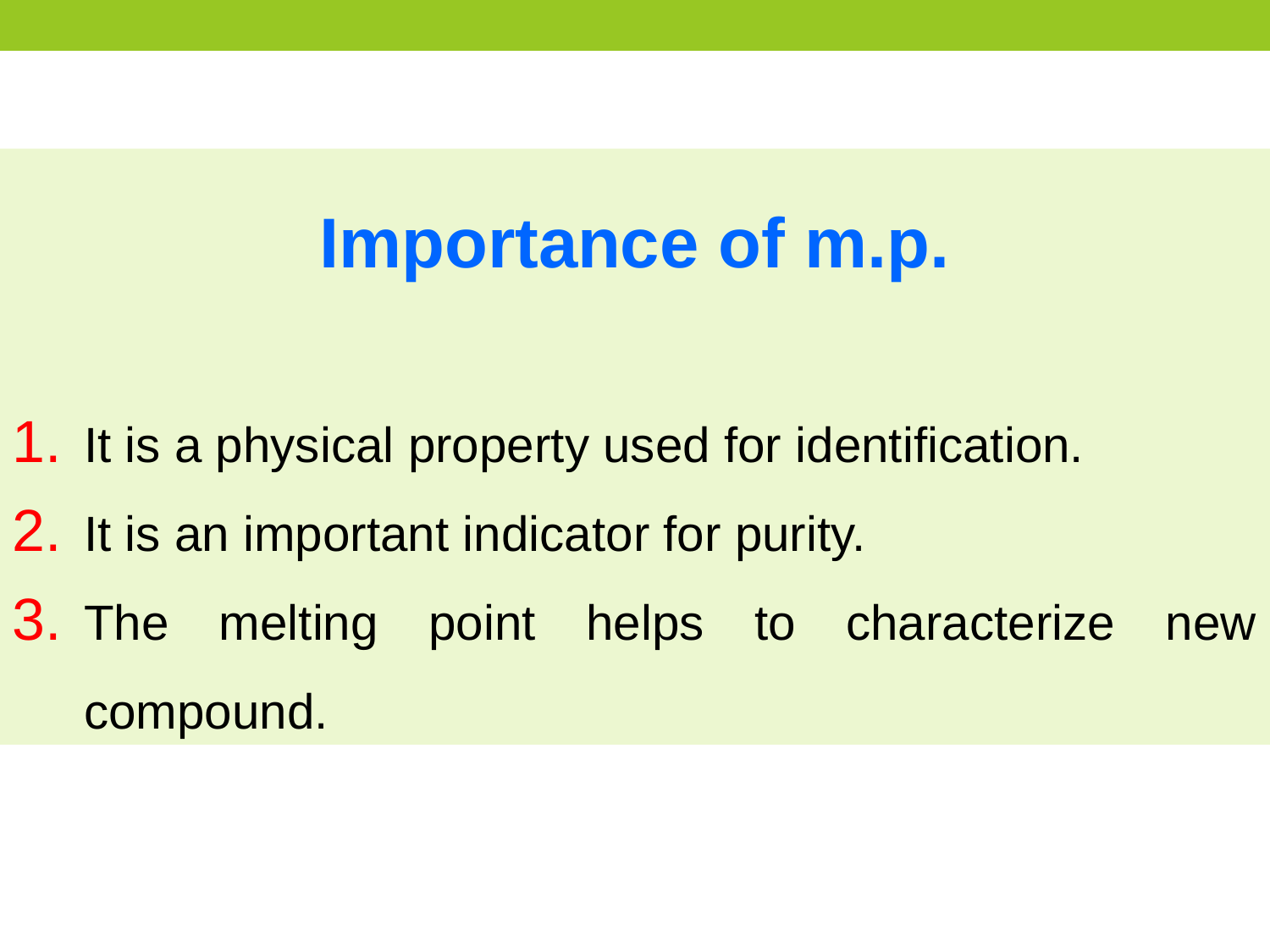

Importance of m.p.

It is a physical property used for identification.
It is an important indicator for purity.
The melting point helps to characterize new compound.